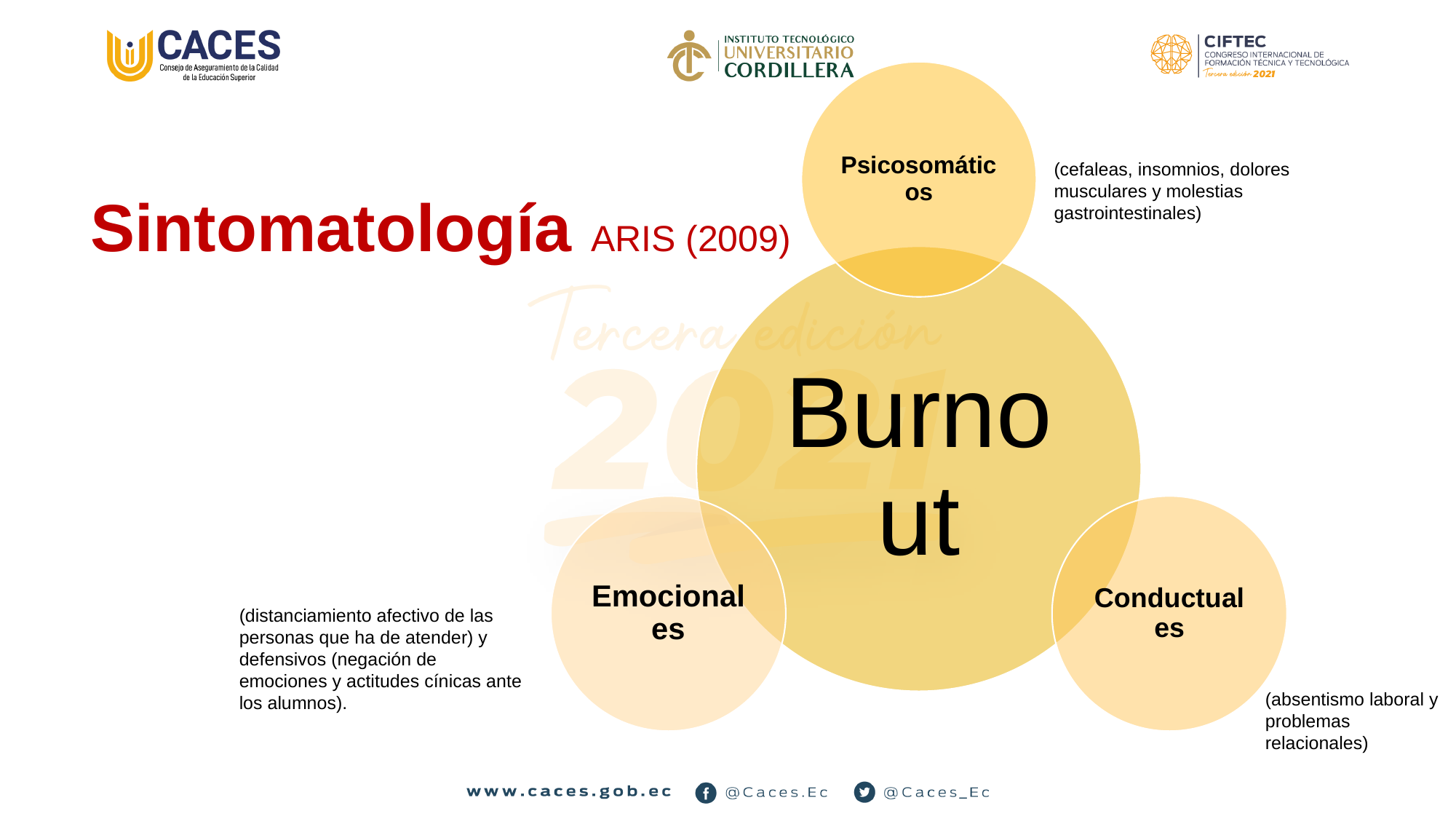

Burnout
Psicosomáticos
Conductuales
Emocionales
# Sintomatología ARIS (2009)
(cefaleas, insomnios, dolores musculares y molestias gastrointestinales)
(distanciamiento afectivo de las personas que ha de atender) y defensivos (negación de emociones y actitudes cínicas ante los alumnos).
(absentismo laboral y problemas relacionales)